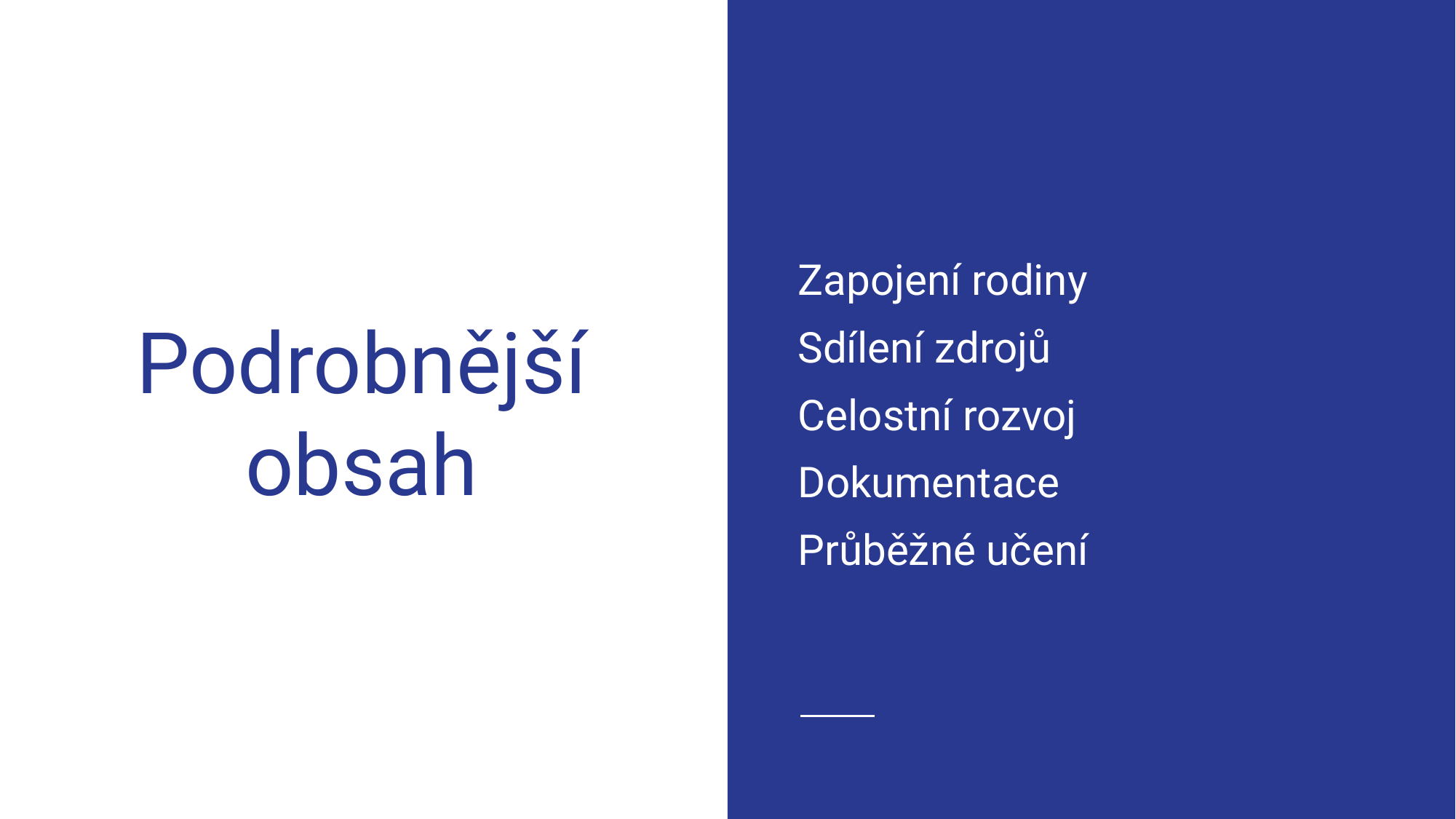

Zapojení rodiny
Sdílení zdrojů
Celostní rozvoj
Dokumentace
Průběžné učení
# Podrobnější obsah